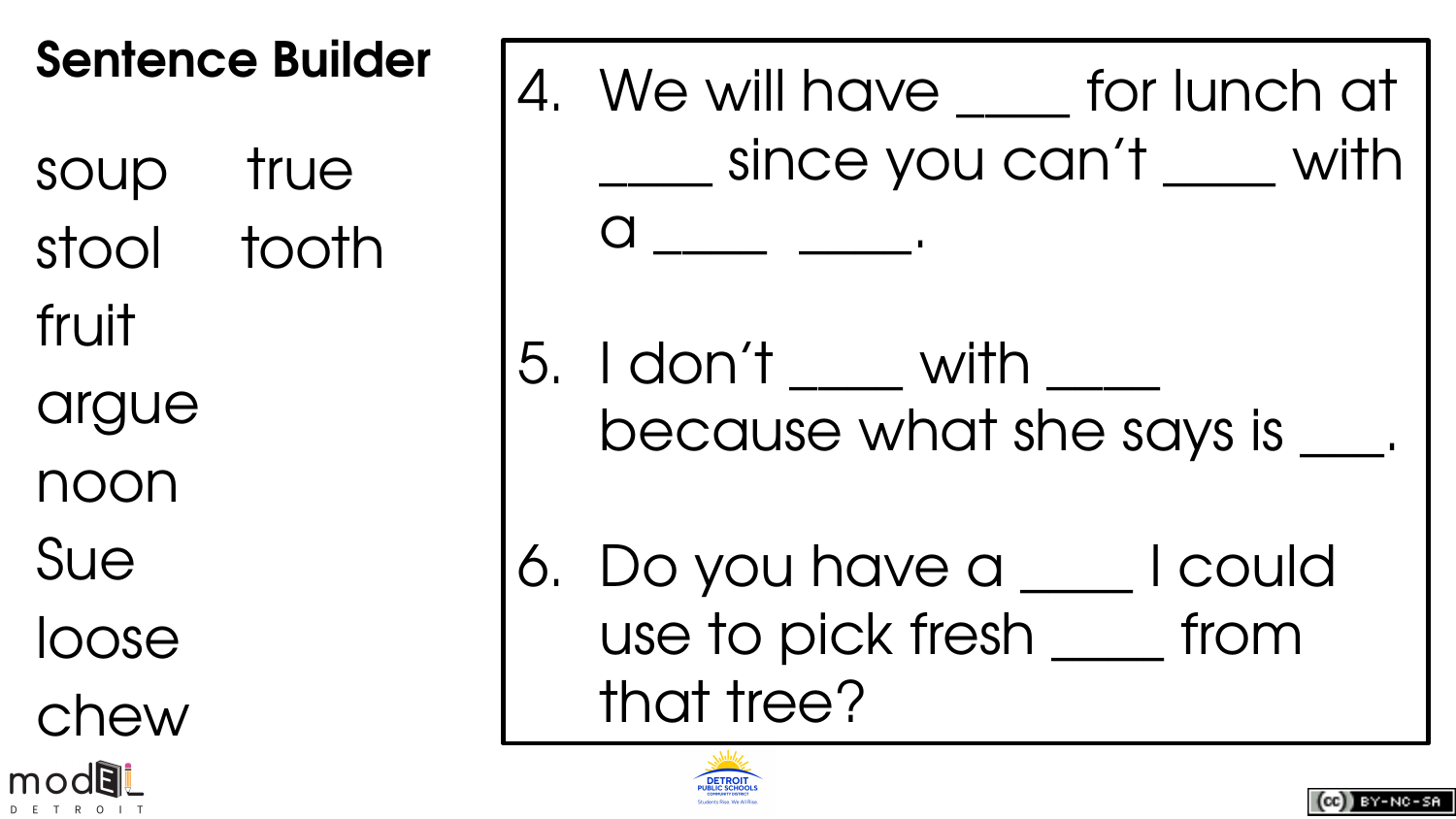

Sentence Builder
We will have ____ for lunch at ____ since you can’t ____ with a ____  ____.

I don’t ____ with ____ because what she says is ___.

Do you have a ____ I could use to pick fresh ____ from that tree?

soup     true
stool     tooth
fruit
argue
noon
Sue
loose
chew